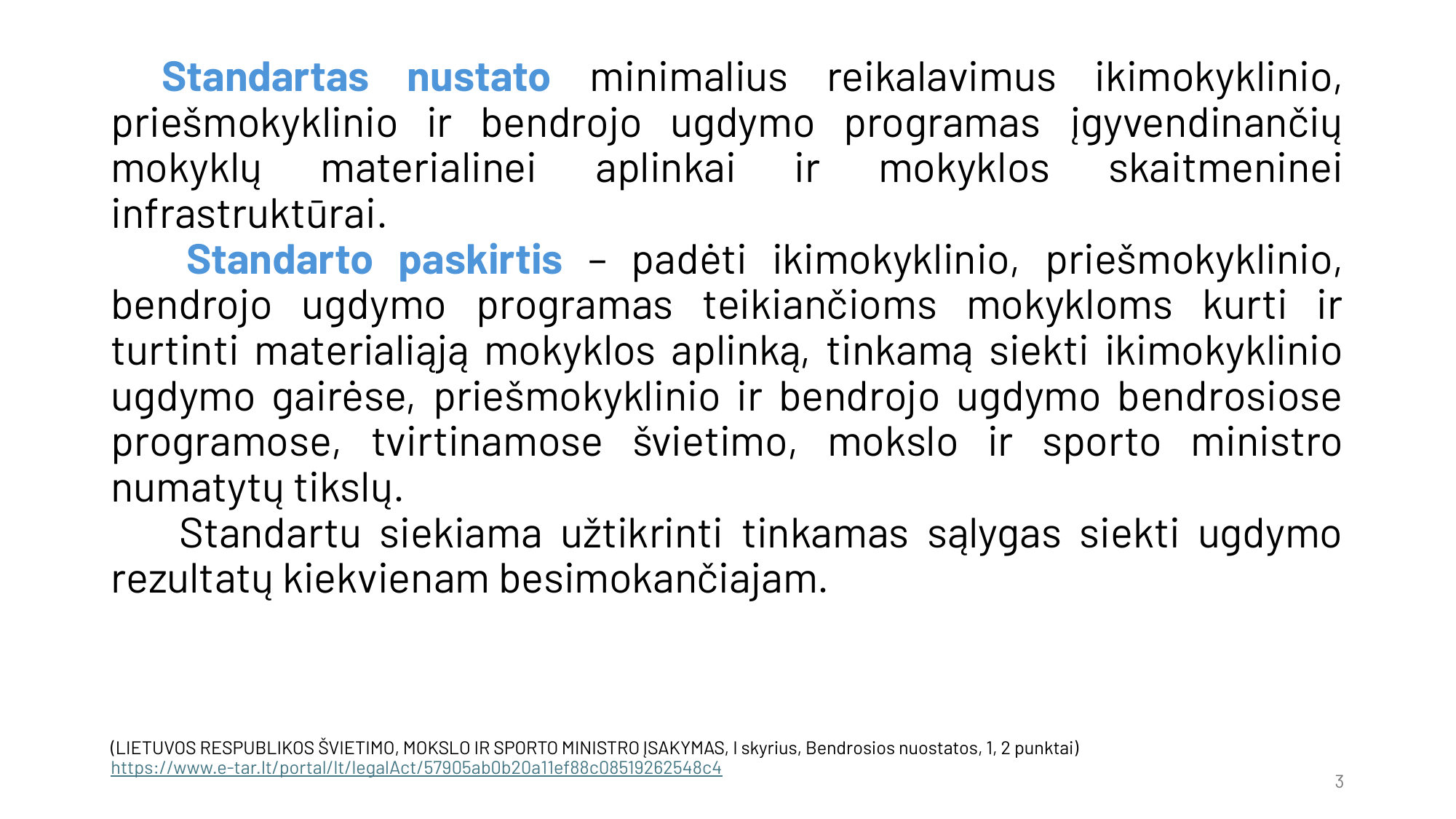

Standartas nustato minimalius reikalavimus ikimokyklinio, priešmokyklinio ir bendrojo ugdymo programas įgyvendinančių mokyklų materialinei aplinkai ir mokyklos skaitmeninei infrastruktūrai.
 Standarto paskirtis – padėti ikimokyklinio, priešmokyklinio, bendrojo ugdymo programas teikiančioms mokykloms kurti ir turtinti materialiąją mokyklos aplinką, tinkamą siekti ikimokyklinio ugdymo gairėse, priešmokyklinio ir bendrojo ugdymo bendrosiose programose, tvirtinamose švietimo, mokslo ir sporto ministro numatytų tikslų.
 Standartu siekiama užtikrinti tinkamas sąlygas siekti ugdymo rezultatų kiekvienam besimokančiajam.

(LIETUVOS RESPUBLIKOS ŠVIETIMO, MOKSLO IR SPORTO MINISTRO ĮSAKYMAS, I skyrius, Bendrosios nuostatos, 1, 2 punktai)
https://www.e-tar.lt/portal/lt/legalAct/57905ab0b20a11ef88c08519262548c4

3